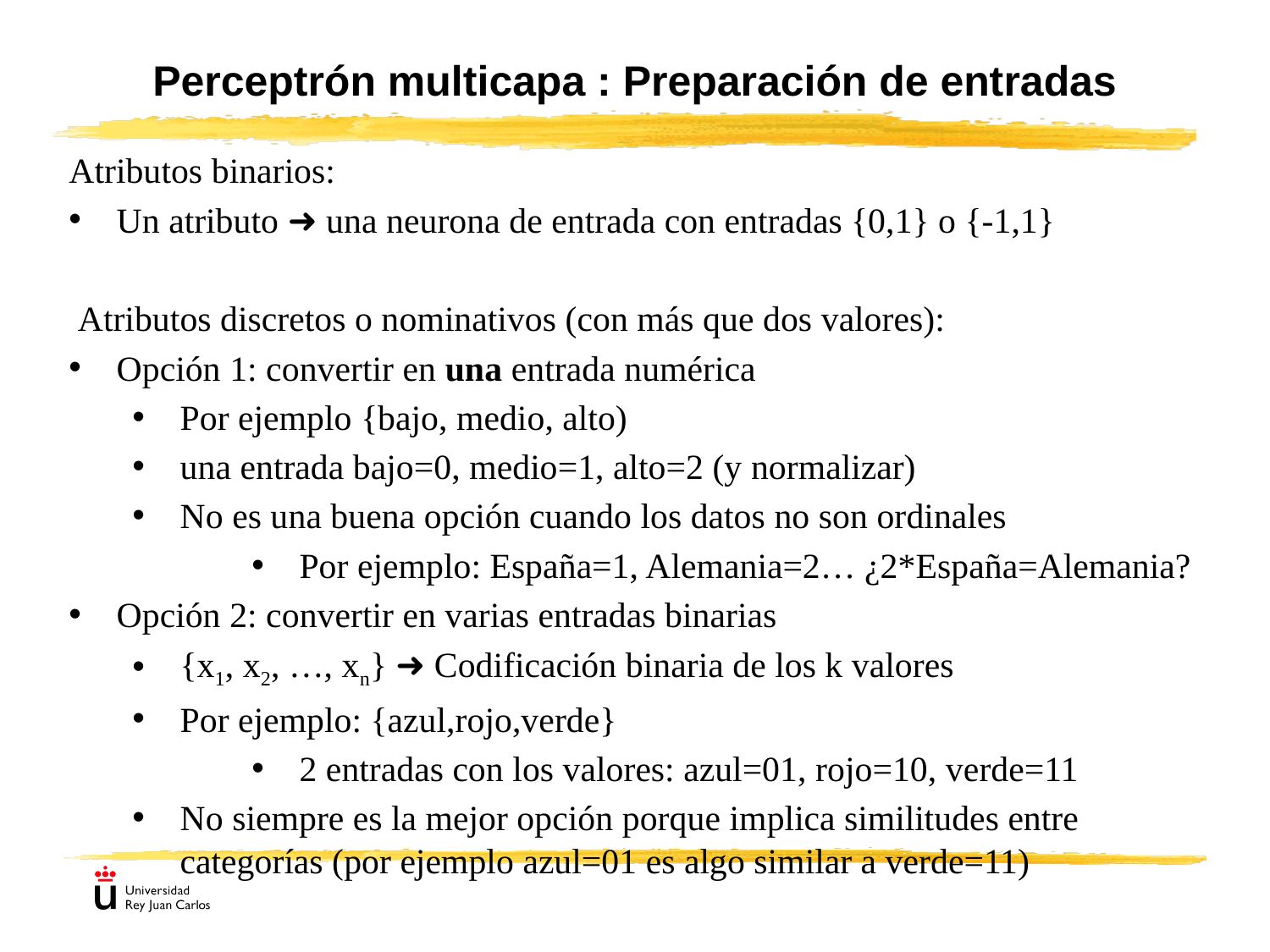

# Perceptrón multicapa : Preparación de entradas
Atributos binarios:
Un atributo ➜ una neurona de entrada con entradas {0,1} o {-1,1}

 Atributos discretos o nominativos (con más que dos valores):
Opción 1: convertir en una entrada numérica
Por ejemplo {bajo, medio, alto)
una entrada bajo=0, medio=1, alto=2 (y normalizar)
No es una buena opción cuando los datos no son ordinales
Por ejemplo: España=1, Alemania=2… ¿2*España=Alemania?
Opción 2: convertir en varias entradas binarias
{x1, x2, …, xn} ➜ Codificación binaria de los k valores
Por ejemplo: {azul,rojo,verde}
2 entradas con los valores: azul=01, rojo=10, verde=11
No siempre es la mejor opción porque implica similitudes entre categorías (por ejemplo azul=01 es algo similar a verde=11)